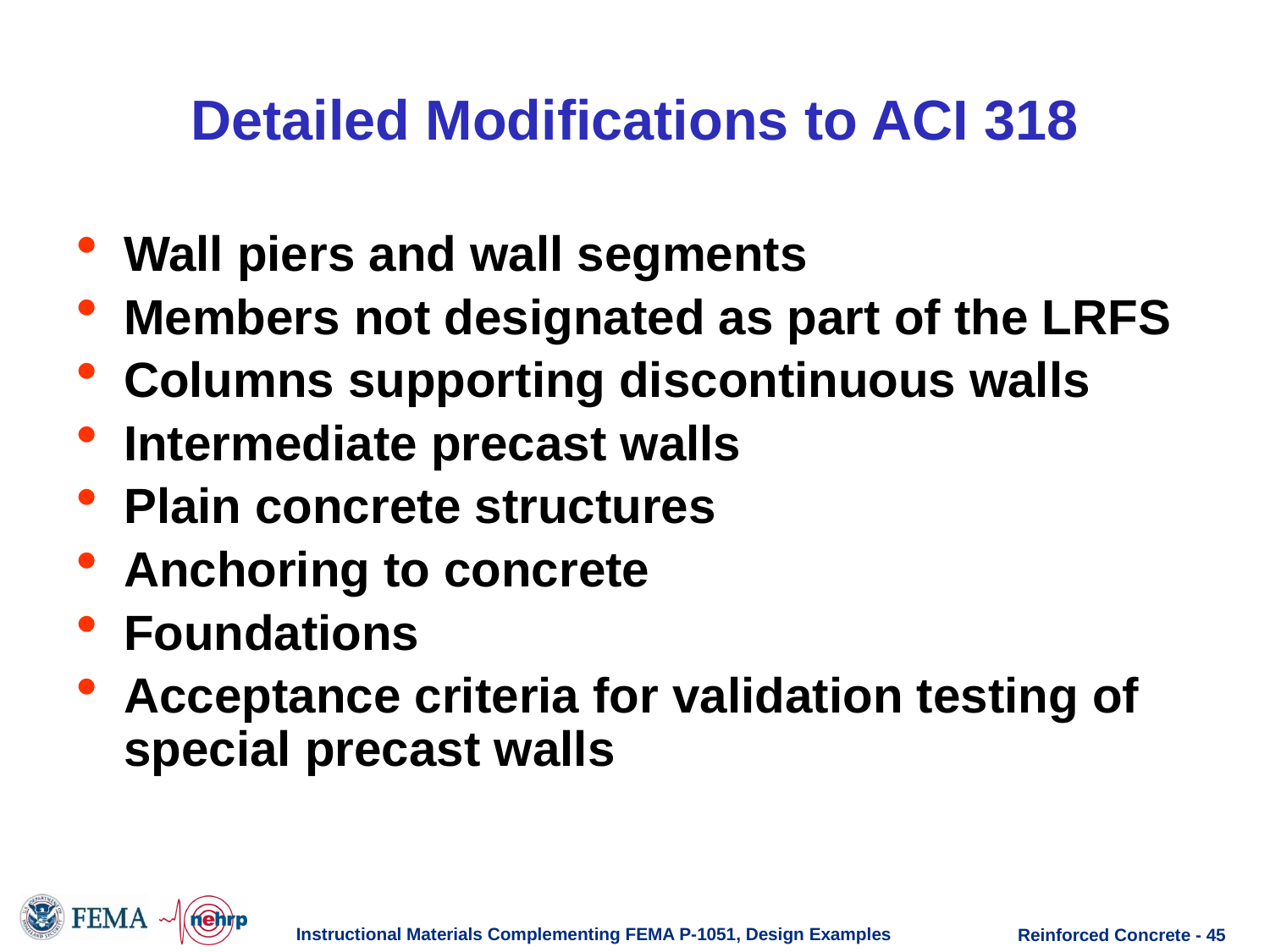

# Detailed Modifications to ACI 318
Wall piers and wall segments
Members not designated as part of the LRFS
Columns supporting discontinuous walls
Intermediate precast walls
Plain concrete structures
Anchoring to concrete
Foundations
Acceptance criteria for validation testing of special precast walls
Instructional Materials Complementing FEMA P-1051, Design Examples